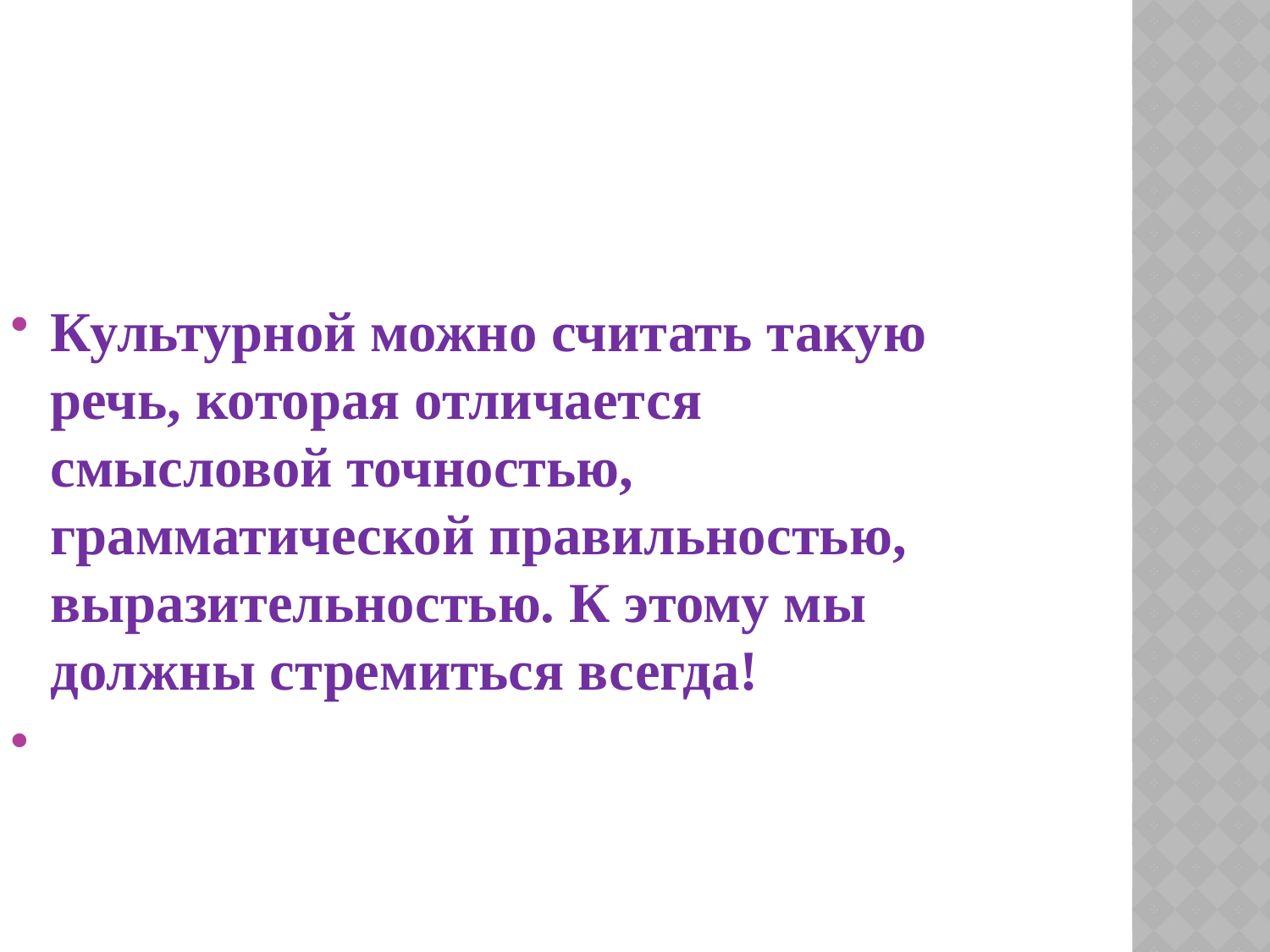

Культурной можно считать такую речь, которая отличается смысловой точностью, грамматической правильностью, выразительностью. К этому мы должны стремиться всегда!